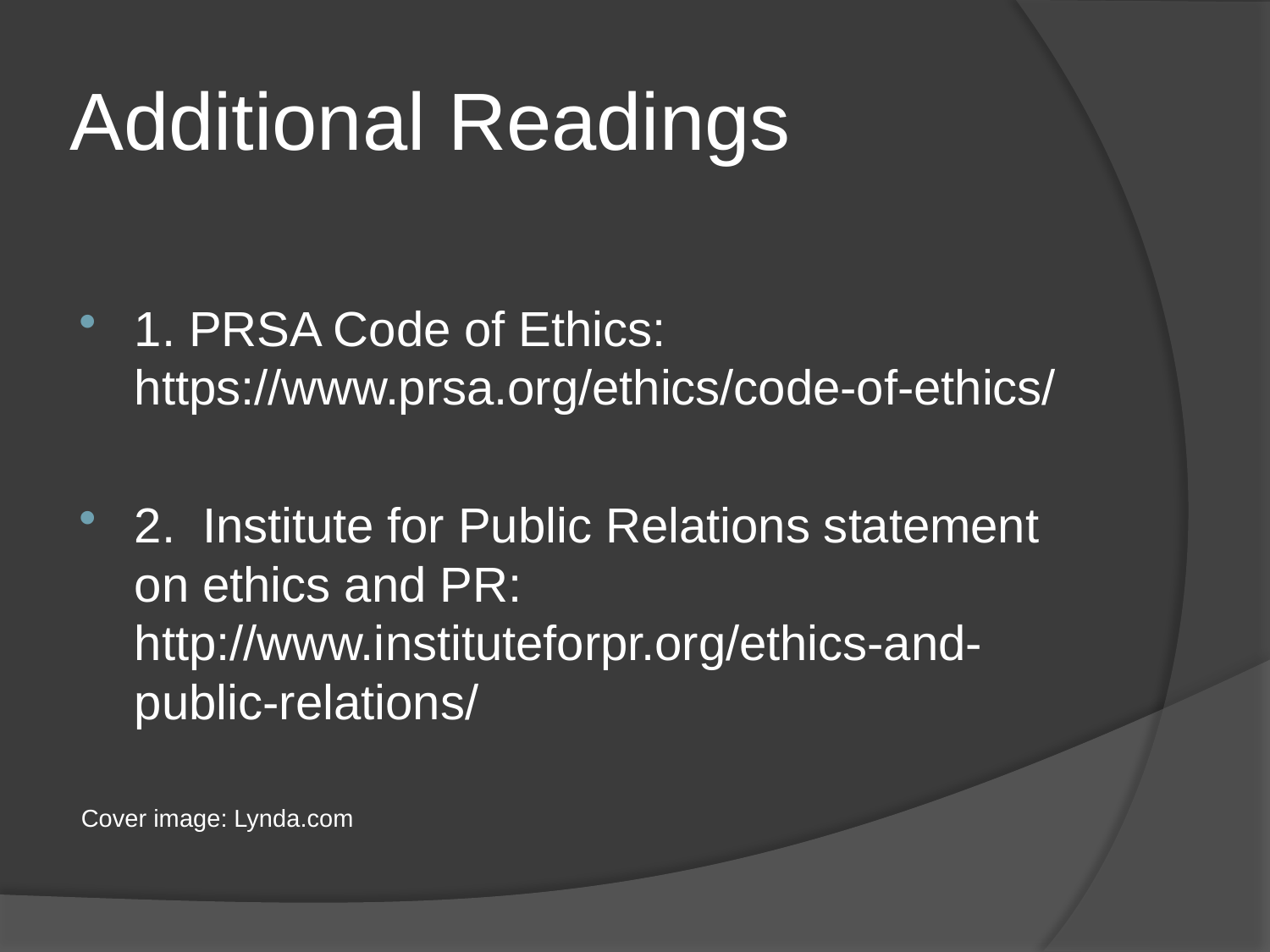

# Additional Readings

1. PRSA Code of Ethics: https://www.prsa.org/ethics/code-of-ethics/

2.  Institute for Public Relations statement on ethics and PR:  http://www.instituteforpr.org/ethics-and-public-relations/

Cover image: Lynda.com